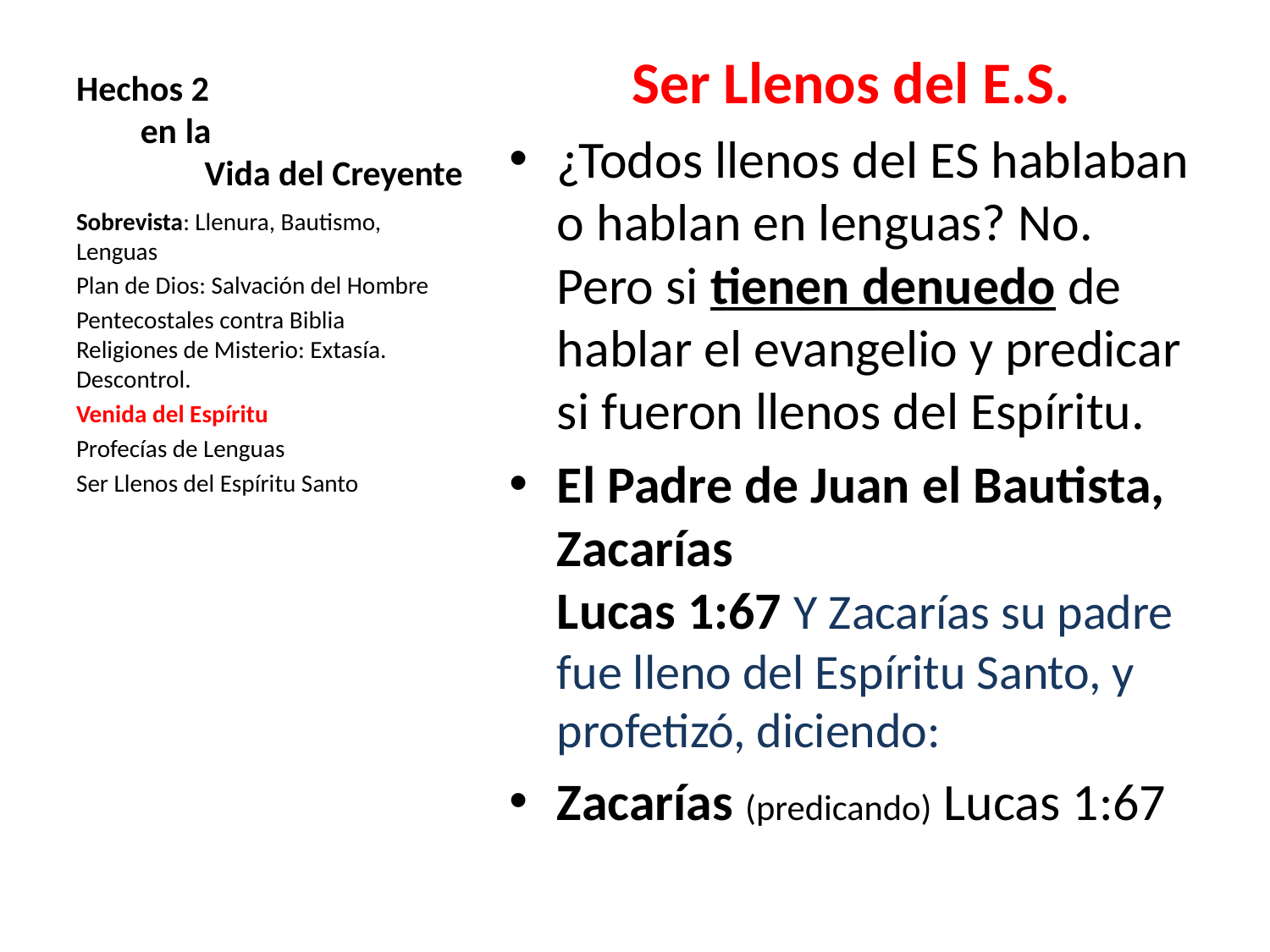

# Hechos 2 en la Vida del Creyente
Ser Llenos del E.S.
¿Todos llenos del ES hablaban o hablan en lenguas? No. Pero si tienen denuedo de hablar el evangelio y predicar si fueron llenos del Espíritu.
El Padre de Juan el Bautista, Zacarías
Lucas 1:67 Y Zacarías su padre fue lleno del Espíritu Santo, y profetizó, diciendo:
Zacarías (predicando) Lucas 1:67

Sobrevista: Llenura, Bautismo,  Lenguas
Plan de Dios: Salvación del Hombre
Pentecostales contra Biblia
Religiones de Misterio: Extasía. Descontrol.
Venida del Espíritu
Profecías de Lenguas
Ser Llenos del Espíritu Santo